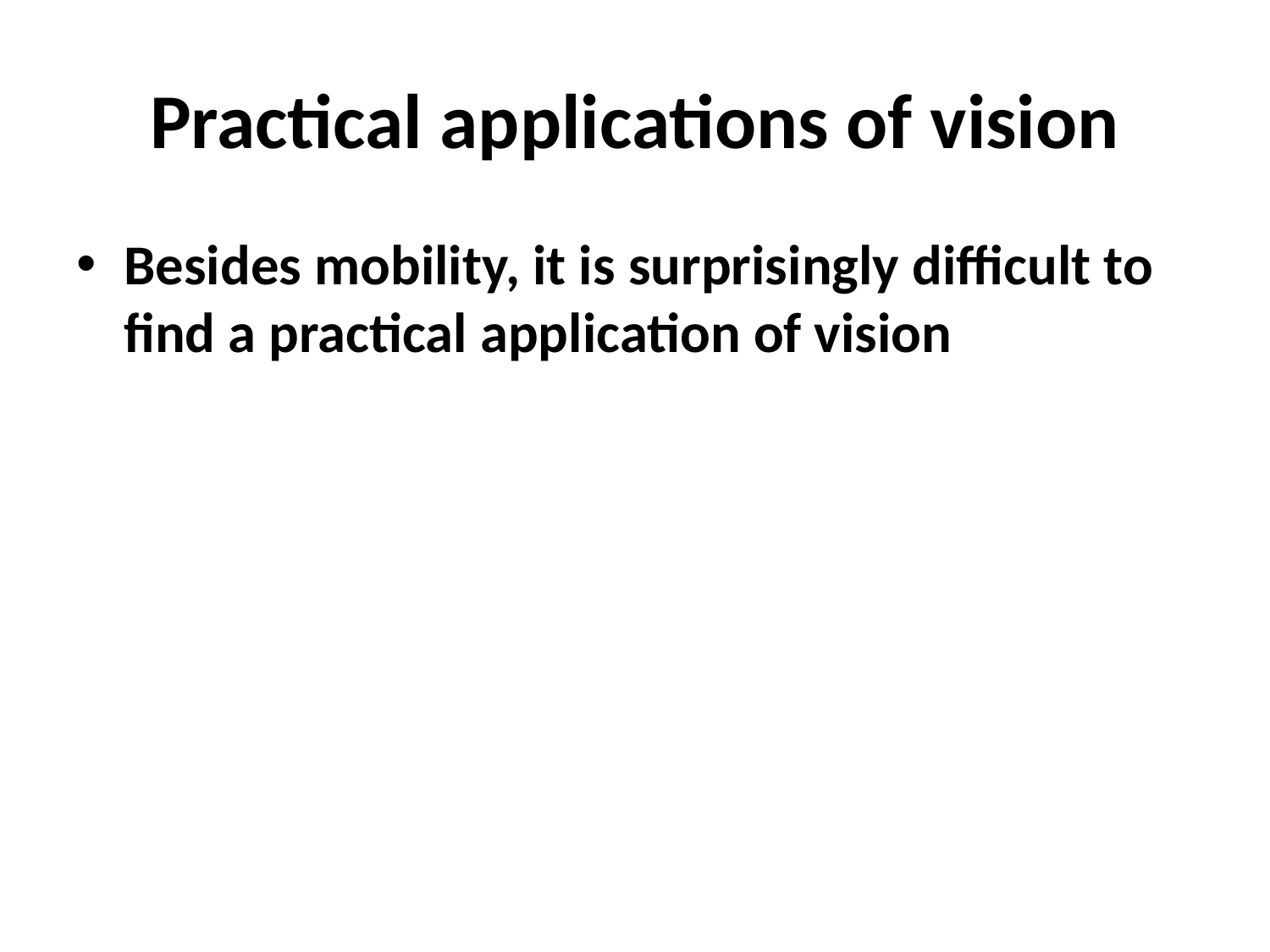

# Practical applications of vision
Besides mobility, it is surprisingly difficult to find a practical application of vision